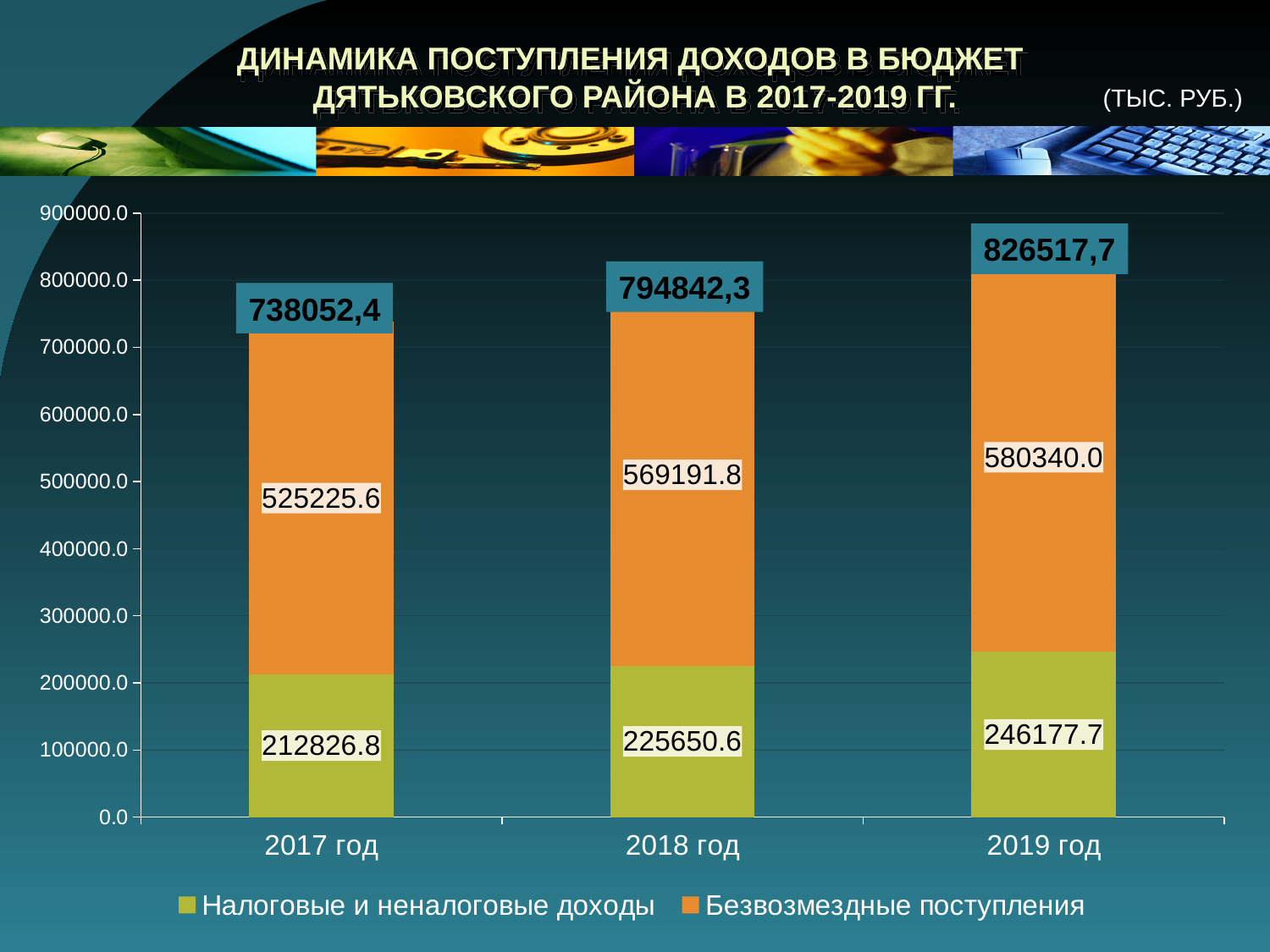

# ДИНАМИКА ПОСТУПЛЕНИЯ ДОХОДОВ В БЮДЖЕТ ДЯТЬКОВСКОГО РАЙОНА В 2017-2019 ГГ.
(ТЫС. РУБ.)

### Chart

| Category | Налоговые и неналоговые доходы  | Безвозмездные поступления |
|---|---|---|
| 2017 год | 212826.82693 | 525225.56151 |
| 2018 год | 225650.57793 | 569191.7636599999 |
| 2019 год | 246177.66699 | 580340.01498 |
826517,7
794842,3
738052,4